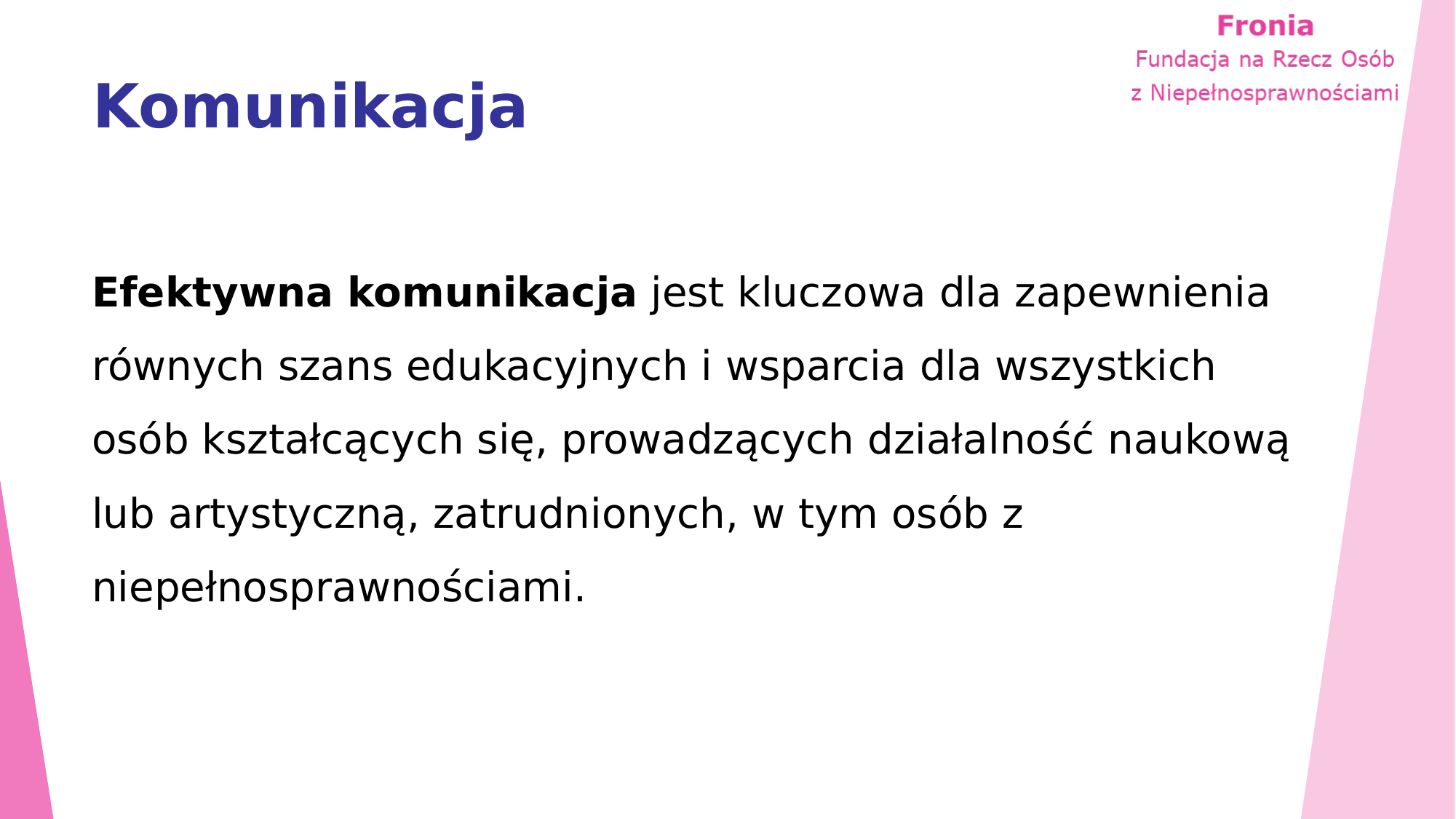

# Komunikacja

Efektywna komunikacja jest kluczowa dla zapewnienia równych szans edukacyjnych i wsparcia dla wszystkich osób kształcących się, prowadzących działalność naukową lub artystyczną, zatrudnionych, w tym osób z niepełnosprawnościami.